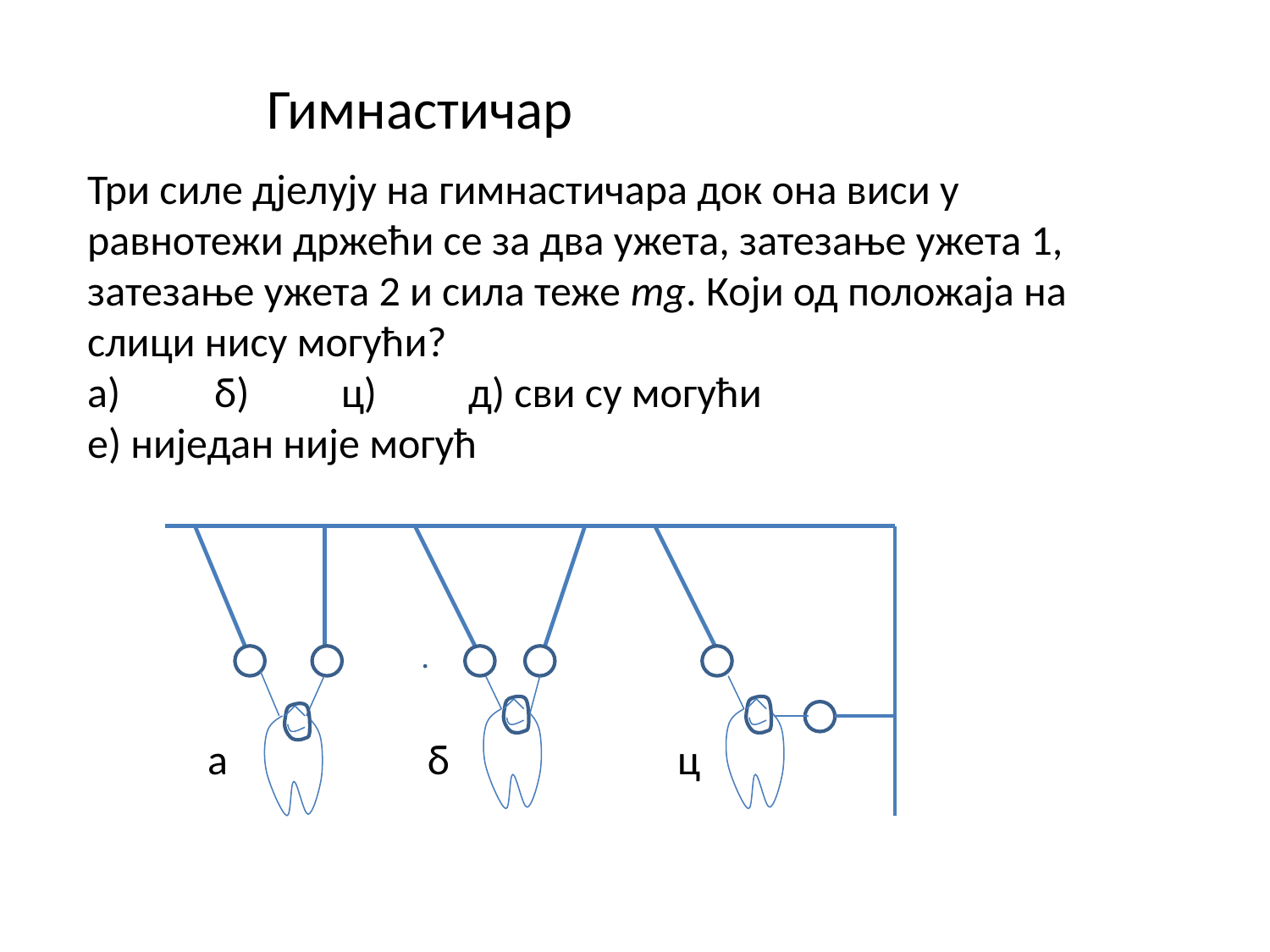

Гимнастичар
Три силе дјелују на гимнастичара док она виси у равнотежи држећи се за два ужета, затезање ужета 1, затезање ужета 2 и сила теже mg. Који од положаја на слици нису могући?
а)	б)	ц)	д) сви су могући
е) ниједан није могућ

а
б
ц